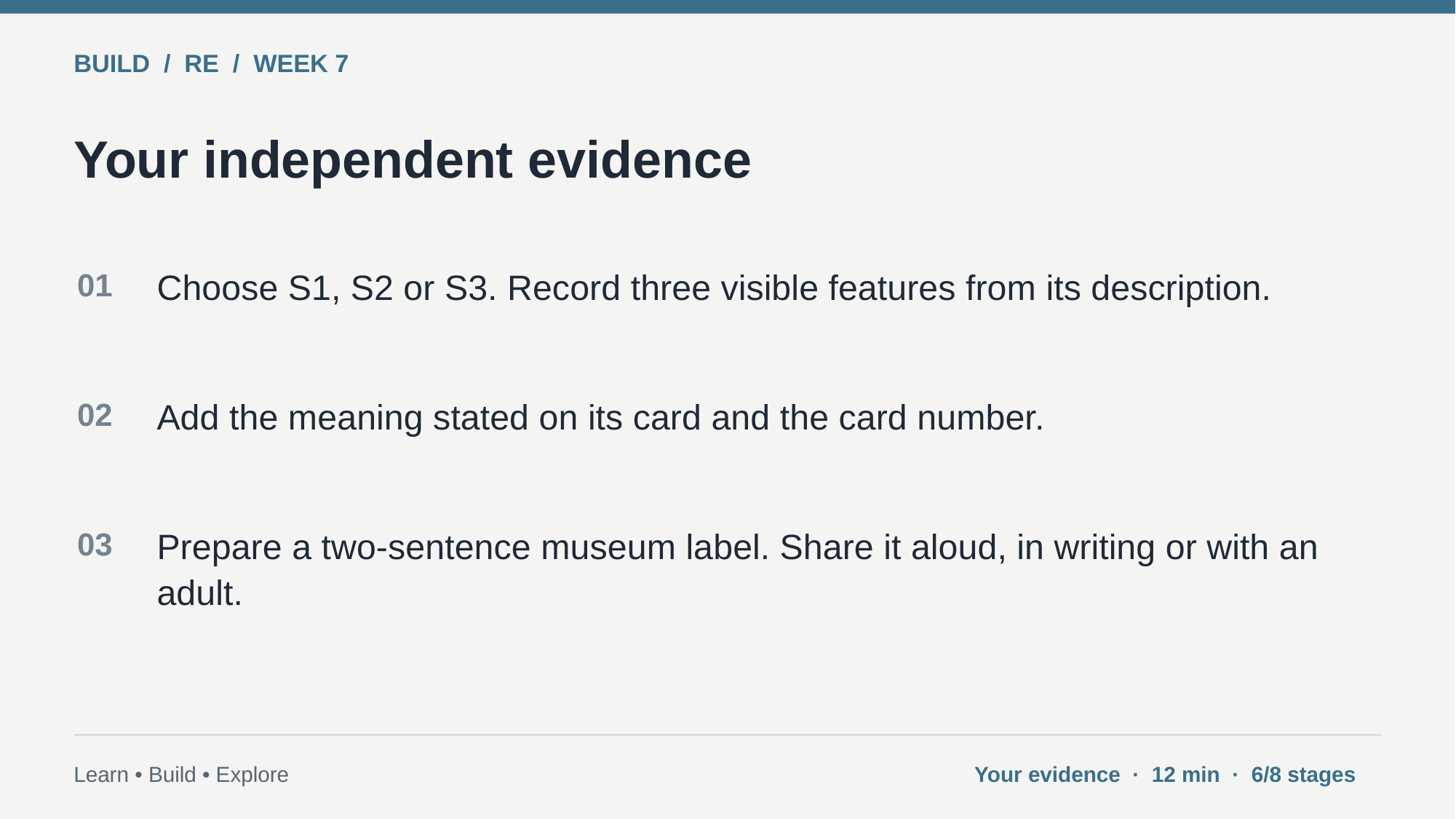

BUILD  /  RE  /  WEEK 7
Your independent evidence
01
Choose S1, S2 or S3. Record three visible features from its description.
02
Add the meaning stated on its card and the card number.
03
Prepare a two-sentence museum label. Share it aloud, in writing or with an adult.

Learn • Build • Explore
Your evidence  ·  12 min  ·  6/8 stages